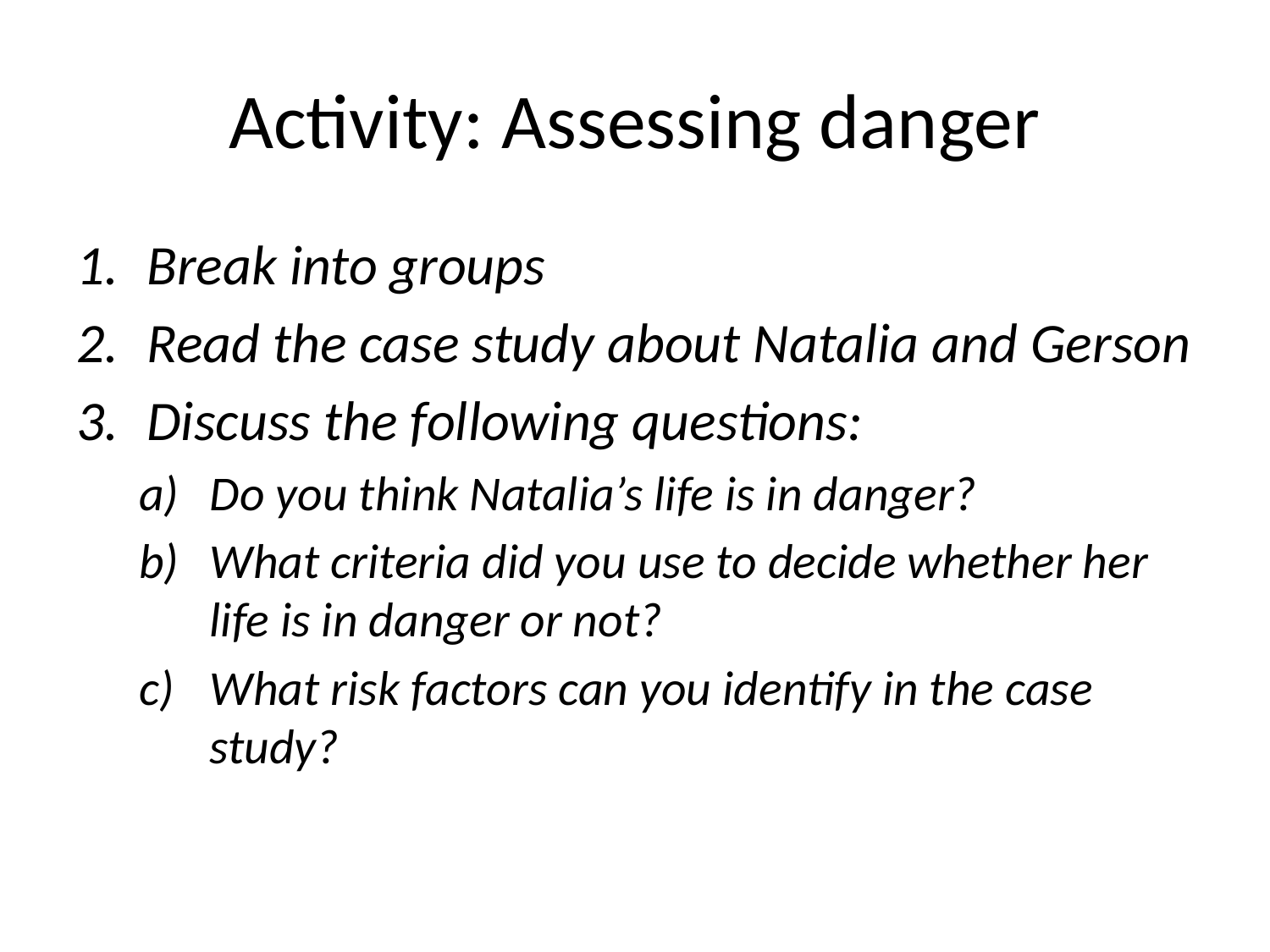

# Activity: Assessing danger
Break into groups
Read the case study about Natalia and Gerson
Discuss the following questions:
Do you think Natalia’s life is in danger?
What criteria did you use to decide whether her life is in danger or not?
What risk factors can you identify in the case study?